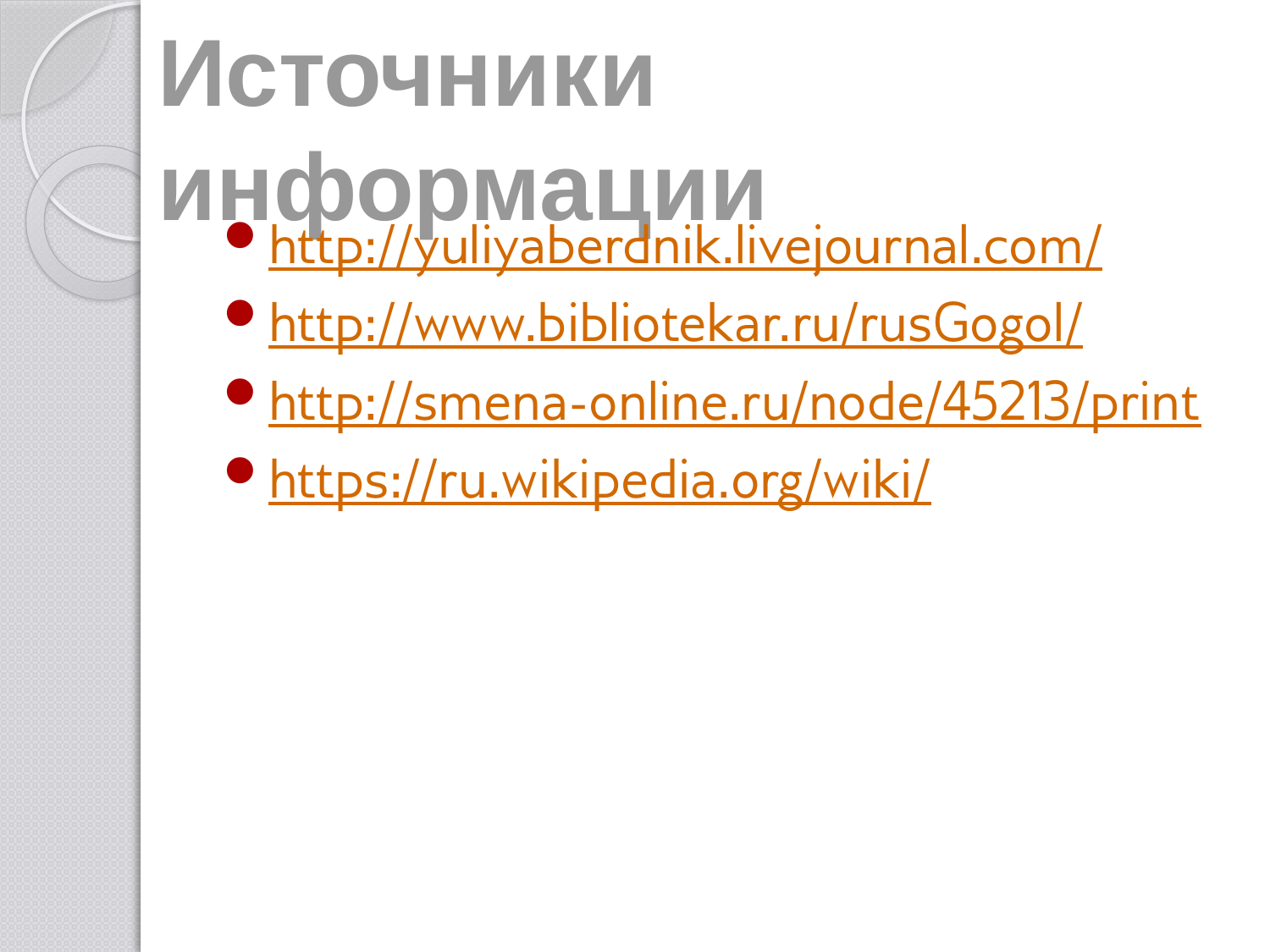

# Источники информации
http://yuliyaberdnik.livejournal.com/
http://www.bibliotekar.ru/rusGogol/
http://smena-online.ru/node/45213/print
https://ru.wikipedia.org/wiki/